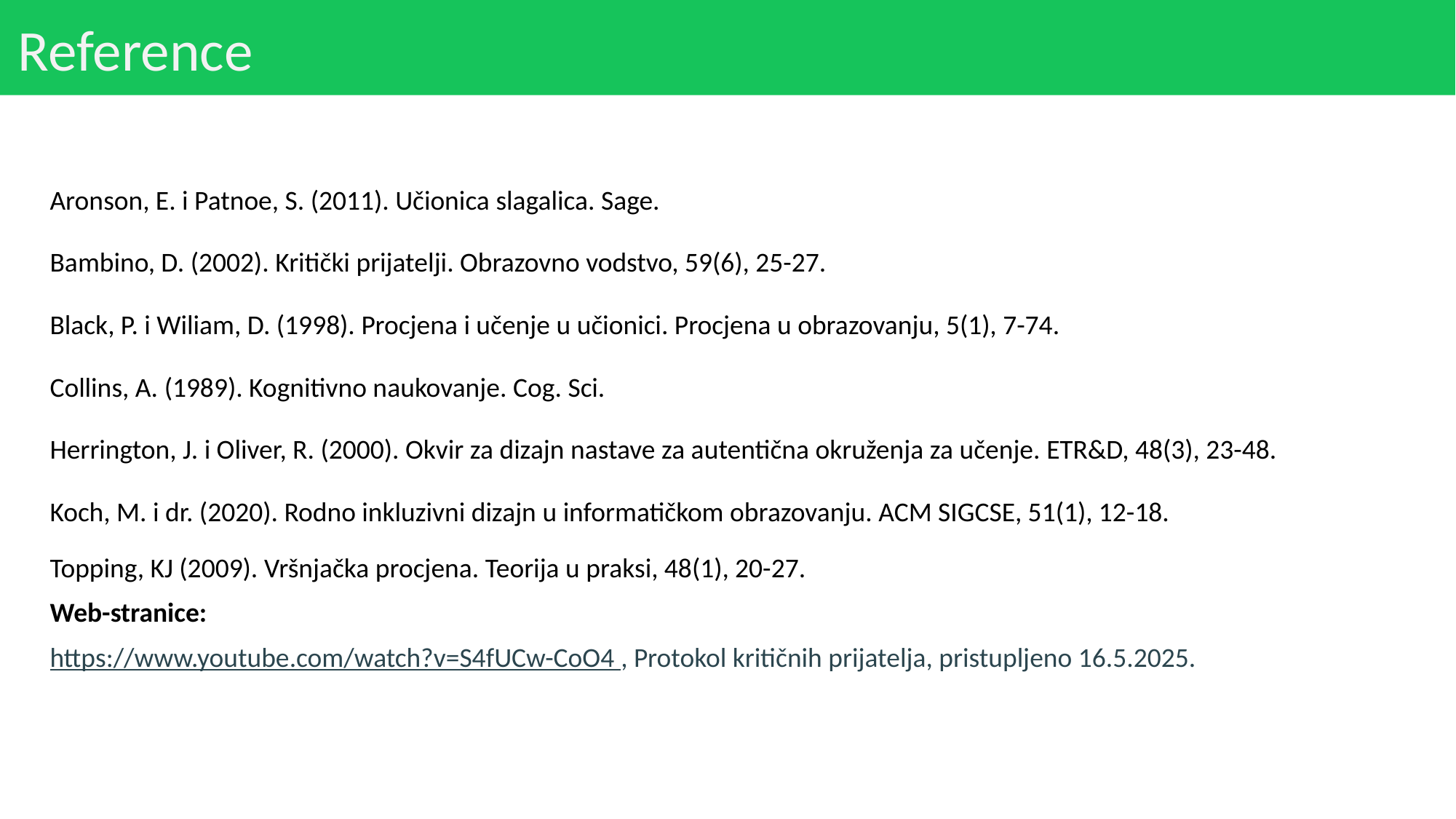

# Reference

Aronson, E. i Patnoe, S. (2011). Učionica slagalica. Sage.
Bambino, D. (2002). Kritički prijatelji. Obrazovno vodstvo, 59(6), 25-27.
Black, P. i Wiliam, D. (1998). Procjena i učenje u učionici. Procjena u obrazovanju, 5(1), 7-74.
Collins, A. (1989). Kognitivno naukovanje. Cog. Sci.
Herrington, J. i Oliver, R. (2000). Okvir za dizajn nastave za autentična okruženja za učenje. ETR&D, 48(3), 23-48.
Koch, M. i dr. (2020). Rodno inkluzivni dizajn u informatičkom obrazovanju. ACM SIGCSE, 51(1), 12-18.
Topping, KJ (2009). Vršnjačka procjena. Teorija u praksi, 48(1), 20-27.
Web-stranice:
https://www.youtube.com/watch?v=S4fUCw-CoO4 , Protokol kritičnih prijatelja, pristupljeno 16.5.2025.